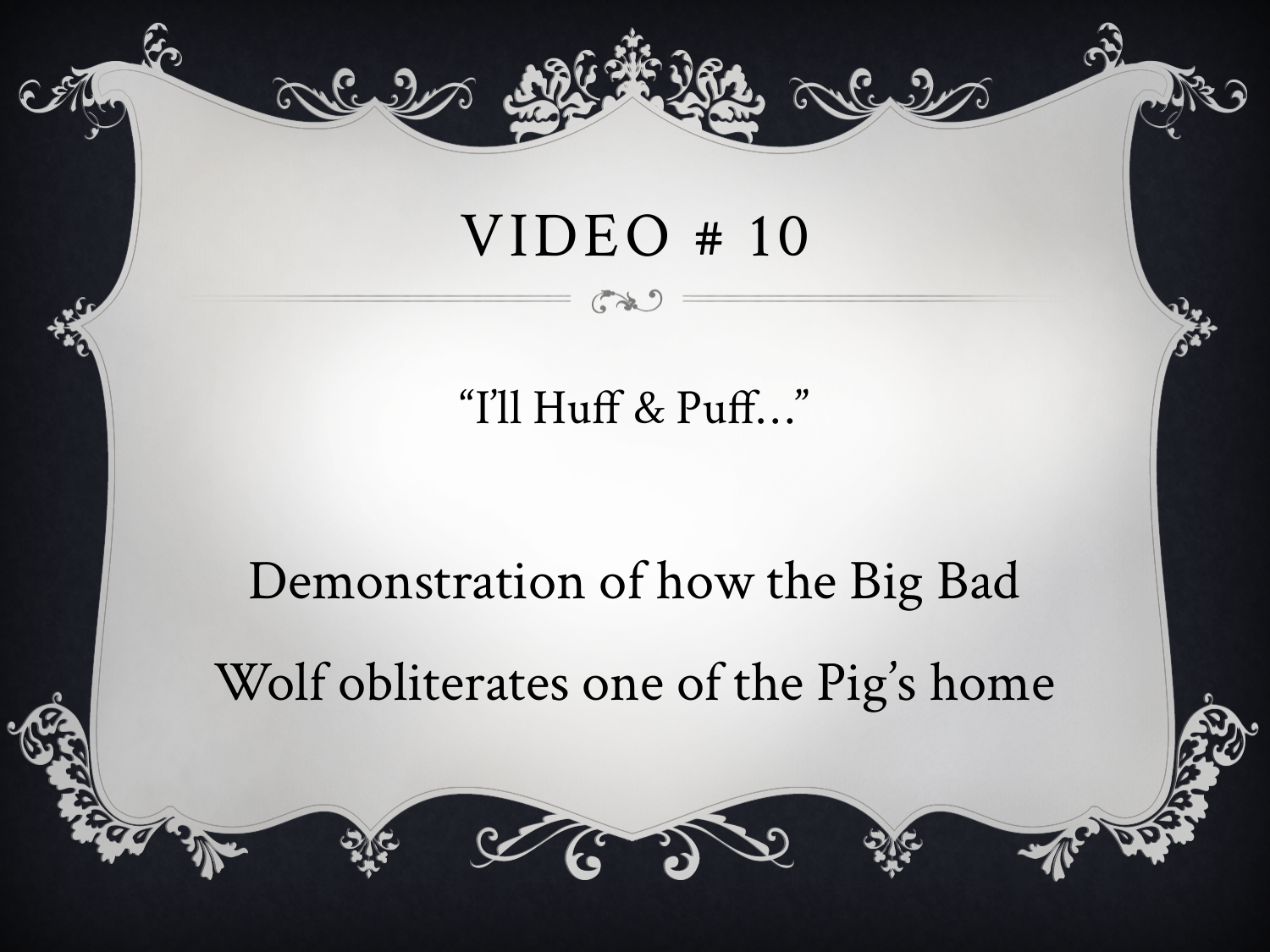

# Video # 10
“I’ll Huff & Puff…”

Demonstration of how the Big Bad Wolf obliterates one of the Pig’s home